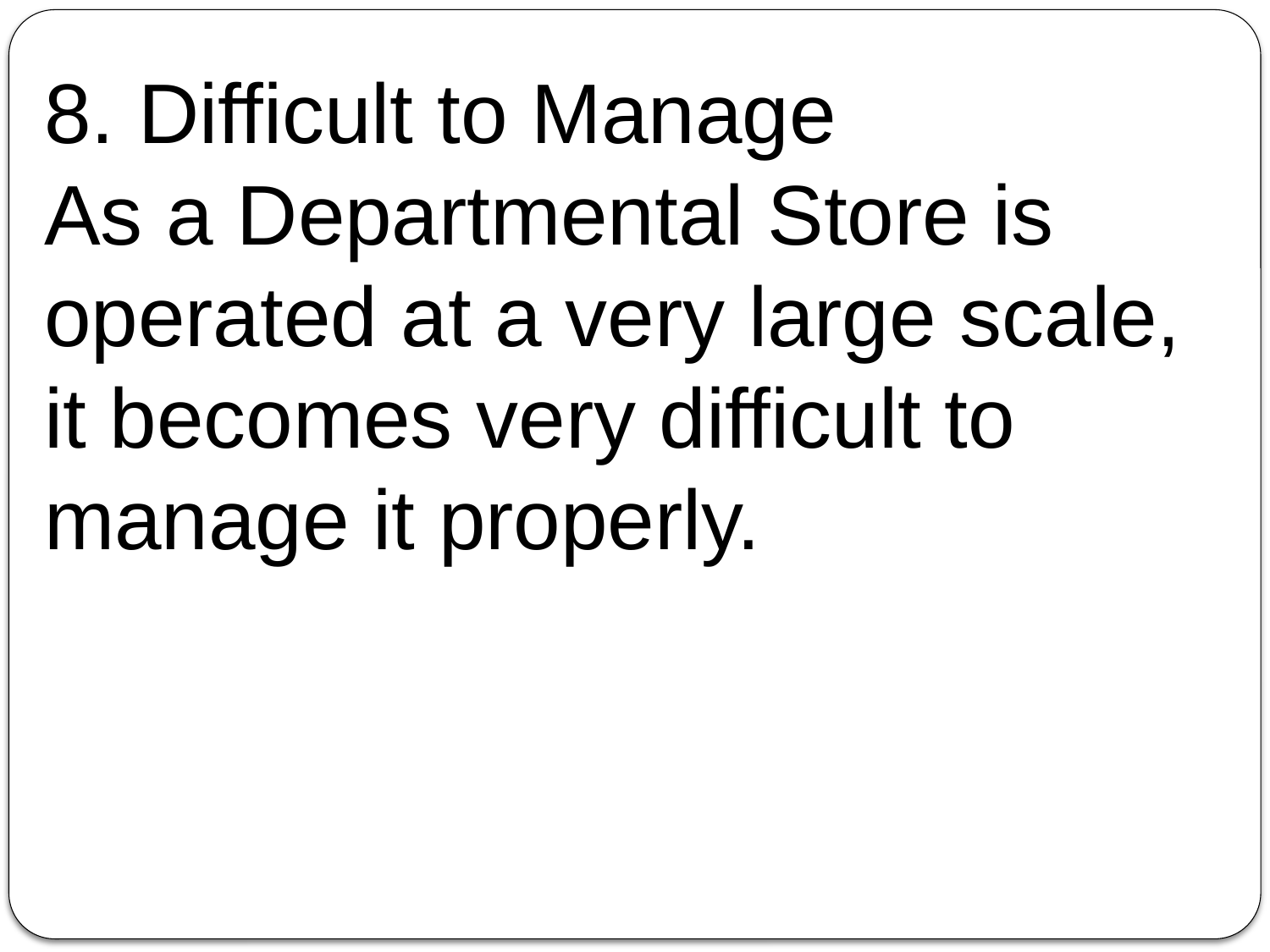

8. Difficult to Manage
As a Departmental Store is operated at a very large scale, it becomes very difficult to manage it properly.